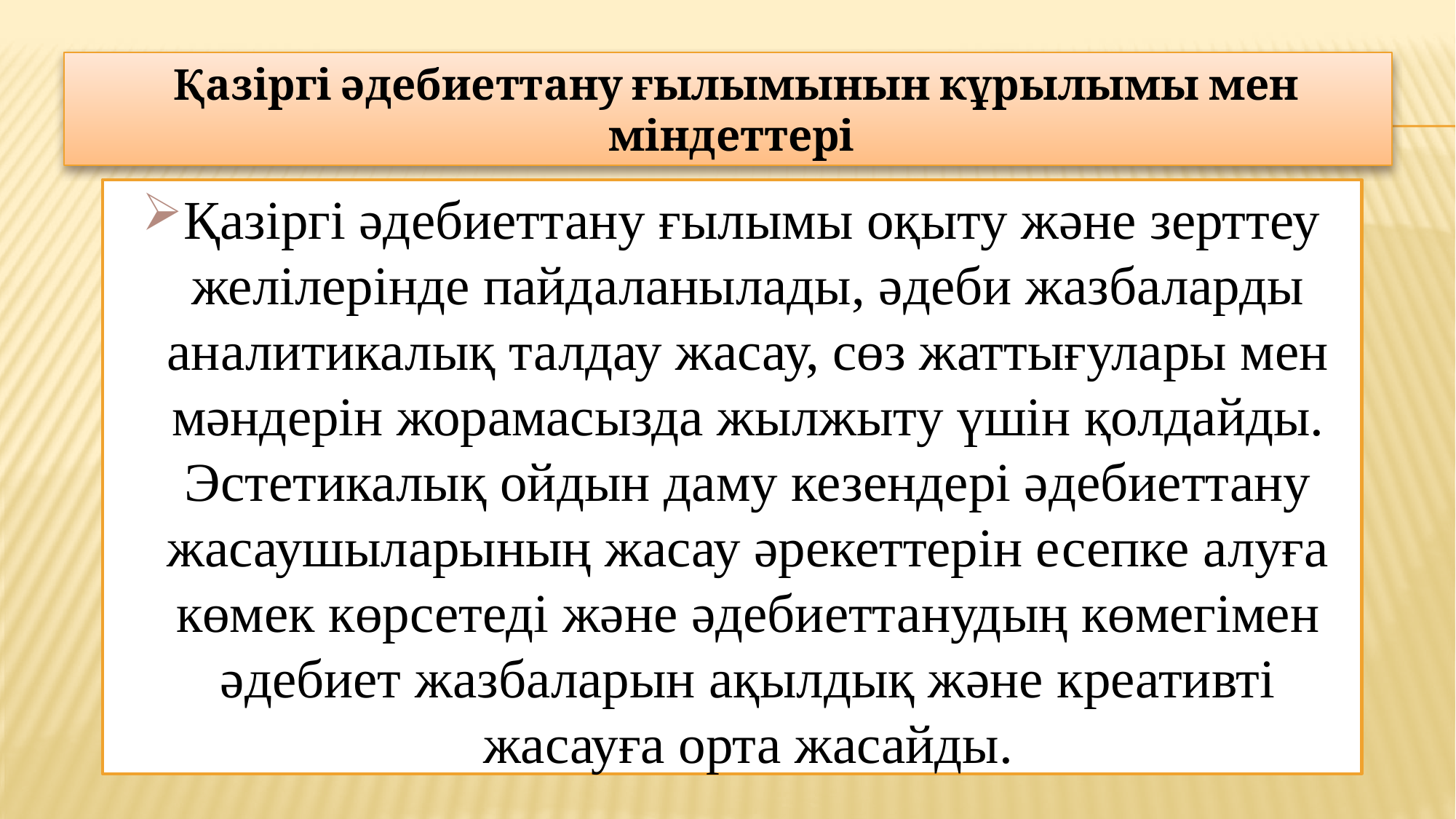

Қазіргі әдебиеттану ғылымынын кұрылымы мен міндеттері
Қазіргі әдебиеттану ғылымы оқыту және зерттеу желілерінде пайдаланылады, әдеби жазбаларды аналитикалық талдау жасау, сөз жаттығулары мен мәндерін жорамасызда жылжыту үшін қолдайды. Эстетикалық ойдын даму кезендері әдебиеттану жасаушыларының жасау әрекеттерін есепке алуға көмек көрсетеді және әдебиеттанудың көмегімен әдебиет жазбаларын ақылдық және креативті жасауға орта жасайды.